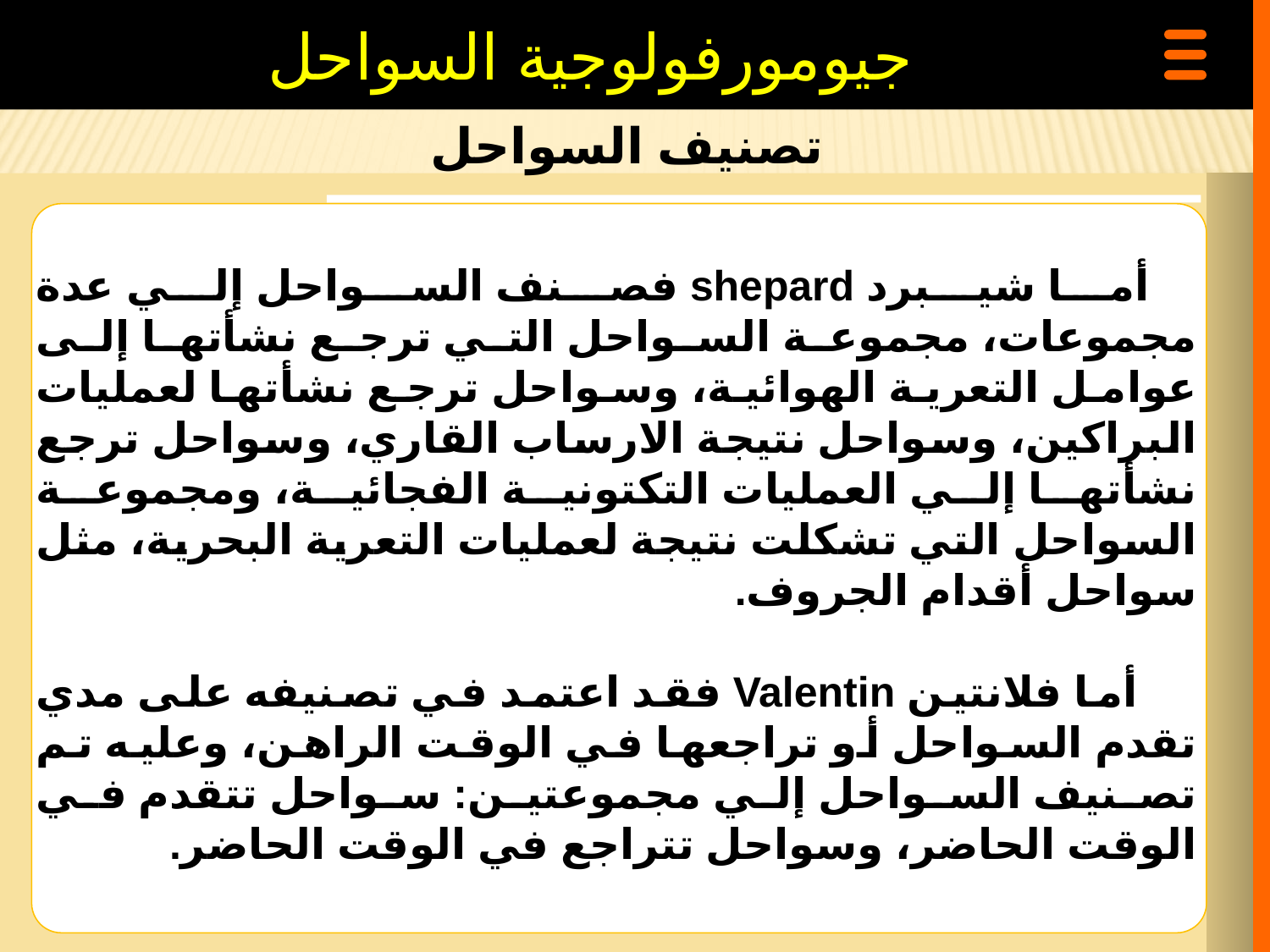

جيومورفولوجية السواحل

تصنيف السواحل

    أما شيبرد shepard فصنف السواحل إلي عدة مجموعات، مجموعة السواحل التي ترجع نشأتها إلى عوامل التعرية الهوائية، وسواحل ترجع نشأتها لعمليات البراكين، وسواحل نتيجة الارساب القاري، وسواحل ترجع نشأتها إلي العمليات التكتونية الفجائية، ومجموعة السواحل التي تشكلت نتيجة لعمليات التعرية البحرية، مثل سواحل أقدام الجروف.

     أما فلانتين Valentin فقد اعتمد في تصنيفه على مدي تقدم السواحل أو تراجعها في الوقت الراهن، وعليه تم تصنيف السواحل إلي مجموعتين: سواحل تتقدم في الوقت الحاضر، وسواحل تتراجع في الوقت الحاضر.